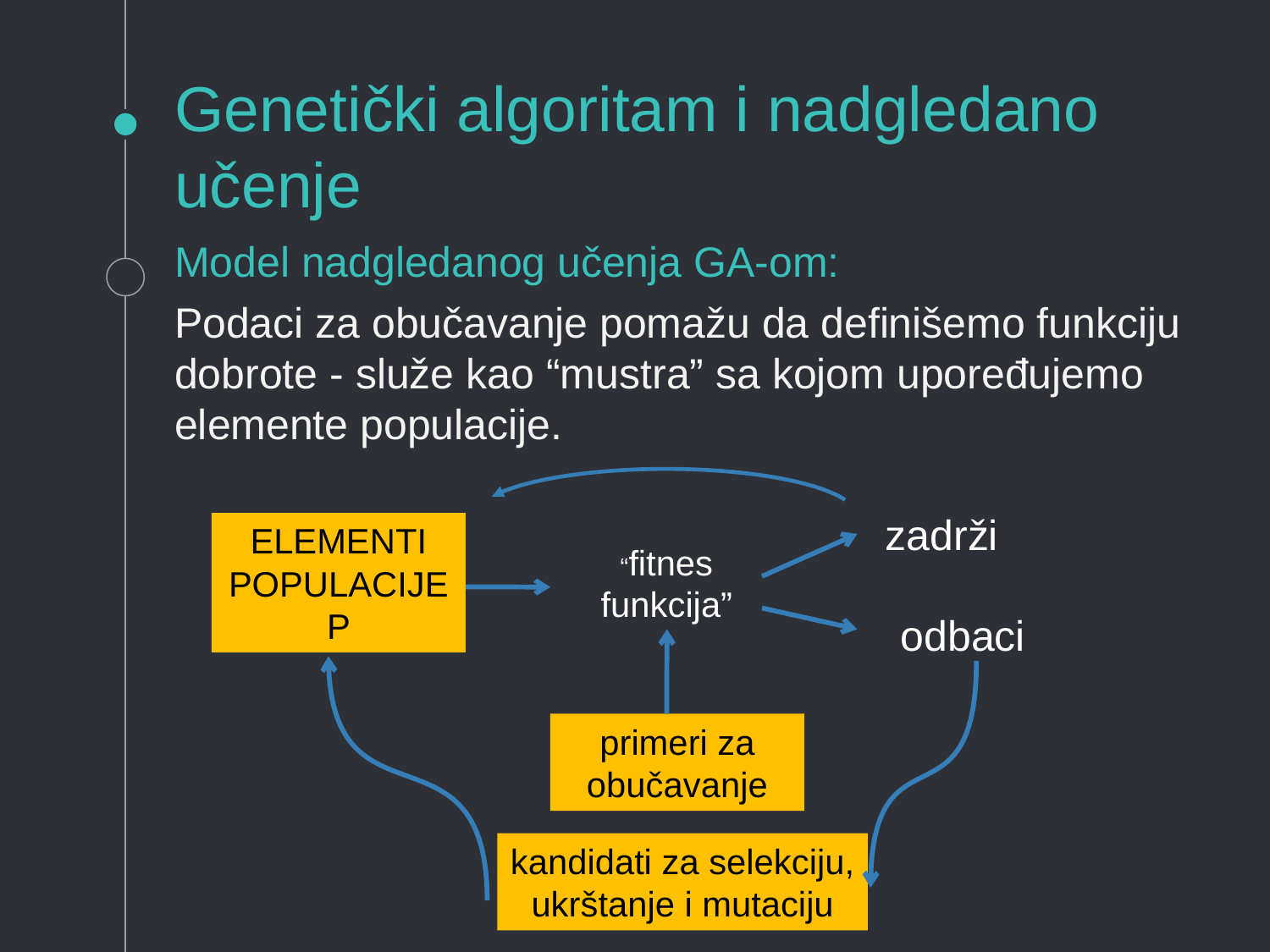

# Genetički algoritam i nadgledano učenje
Model nadgledanog učenja GA-om:
Podaci za obučavanje pomažu da definišemo funkciju dobrote - služe kao “mustra” sa kojom upoređujemo elemente populacije.

zadrži
ELEMENTI POPULACIJE P
“fitnes funkcija”
odbaci
primeri za obučavanje
kandidati za selekciju, ukrštanje i mutaciju